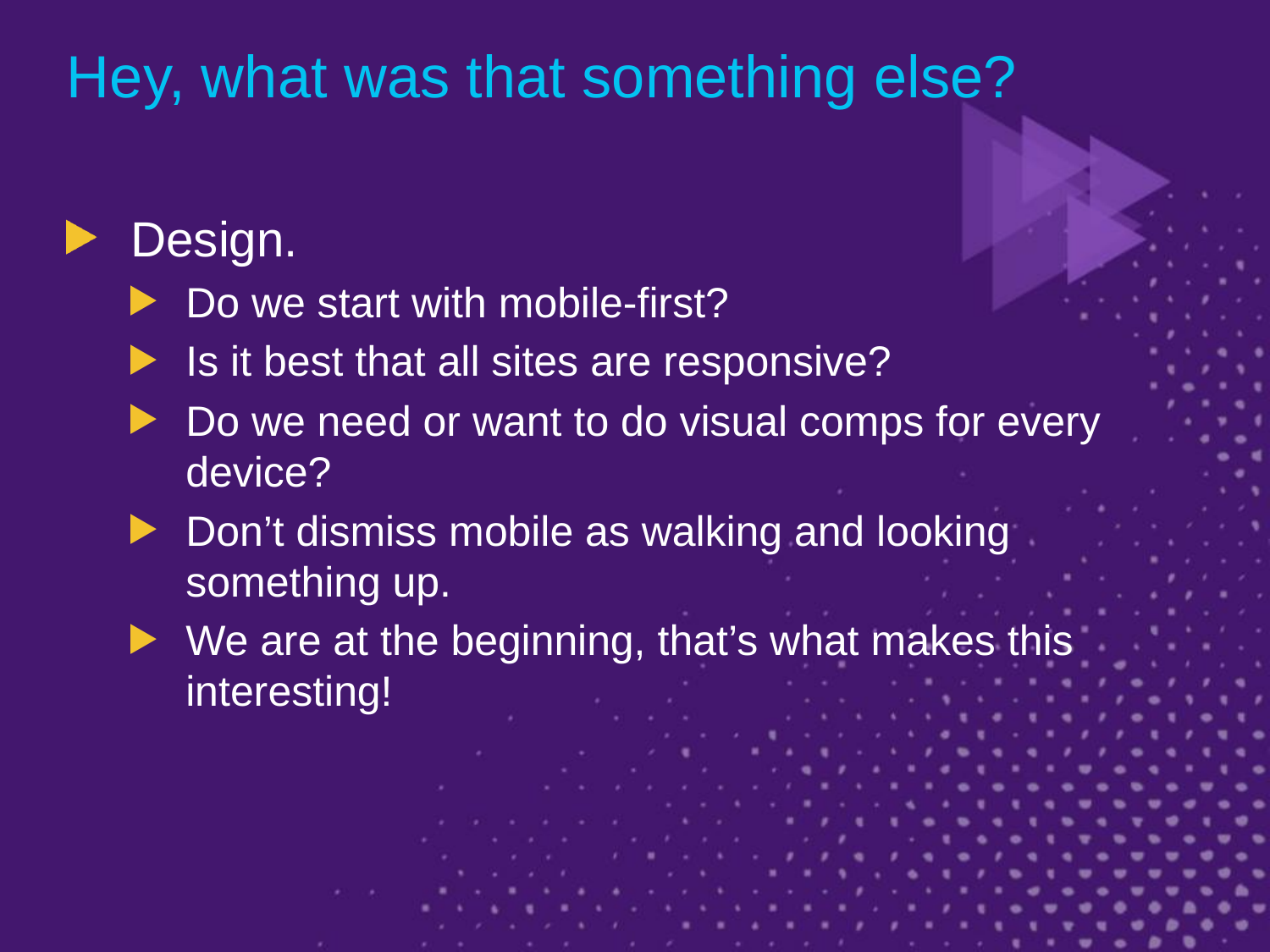

# Hey, what was that something else?
Design.
Do we start with mobile-first?
Is it best that all sites are responsive?
Do we need or want to do visual comps for every device?
Don’t dismiss mobile as walking and looking something up.
We are at the beginning, that’s what makes this interesting!